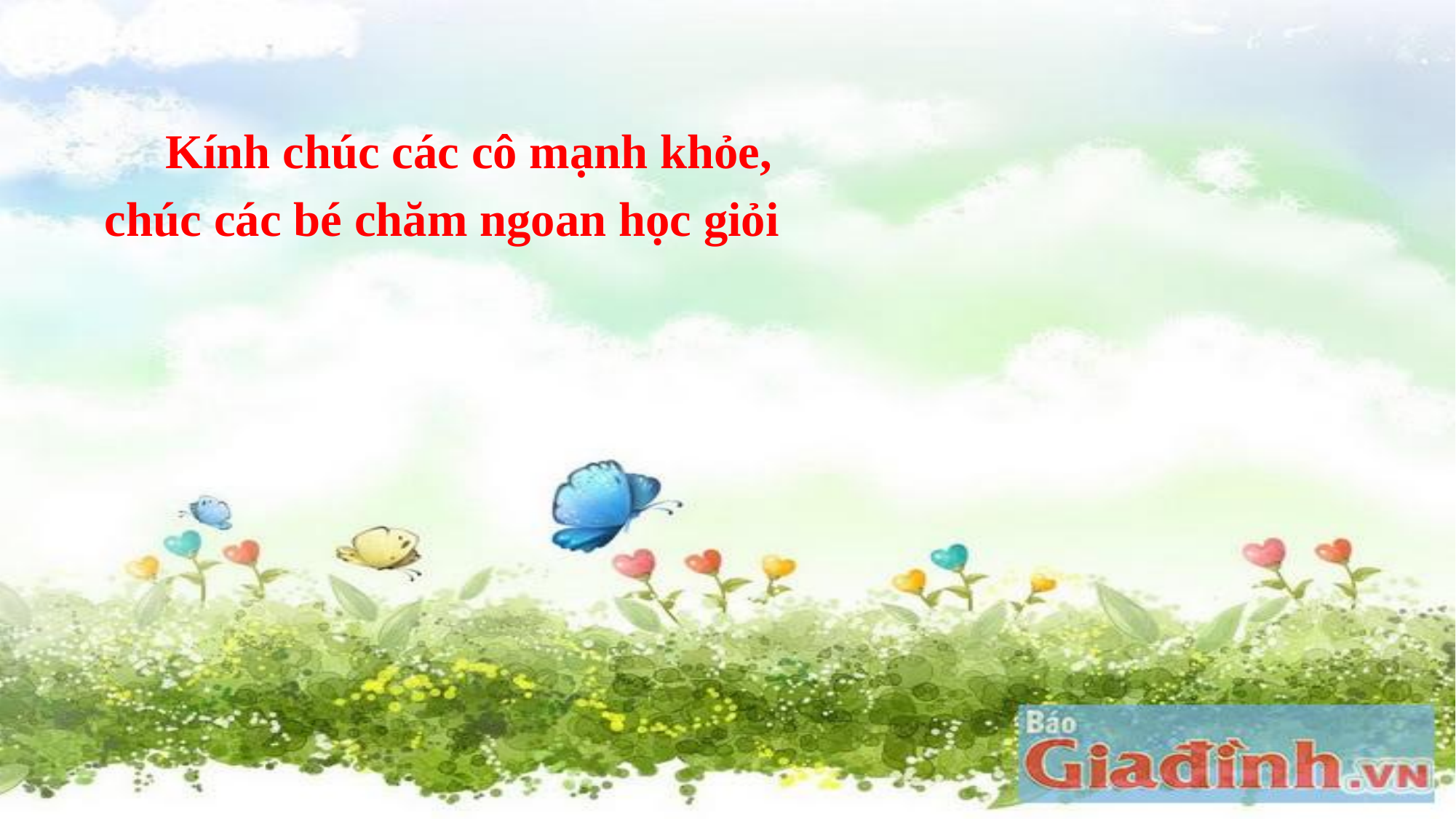

Kính chúc các cô mạnh khỏe,
 chúc các bé chăm ngoan học giỏi